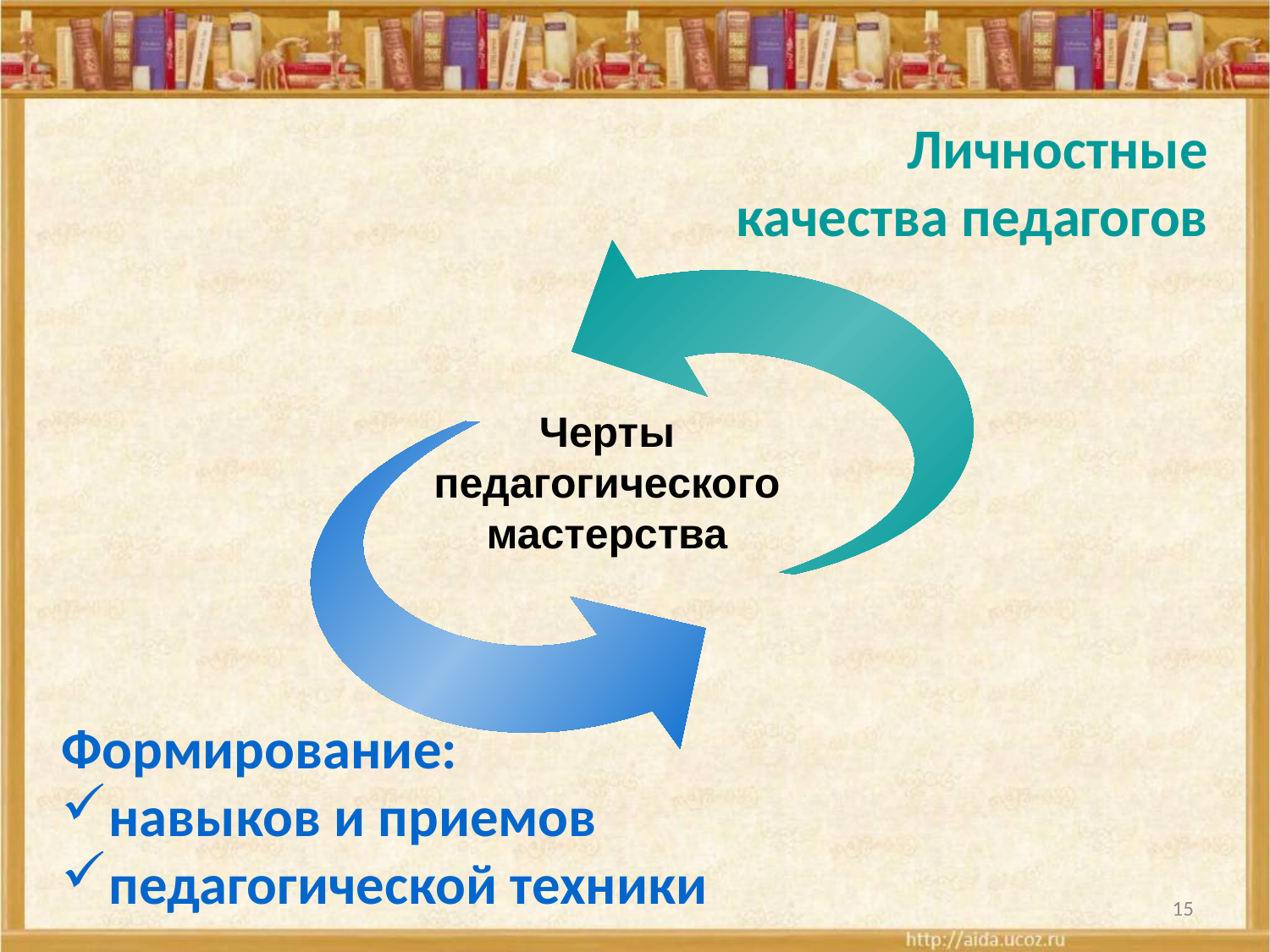

Личностные качества педагогов

Черты
педагогического
мастерства

Формирование:
навыков и приемов
педагогической техники
15